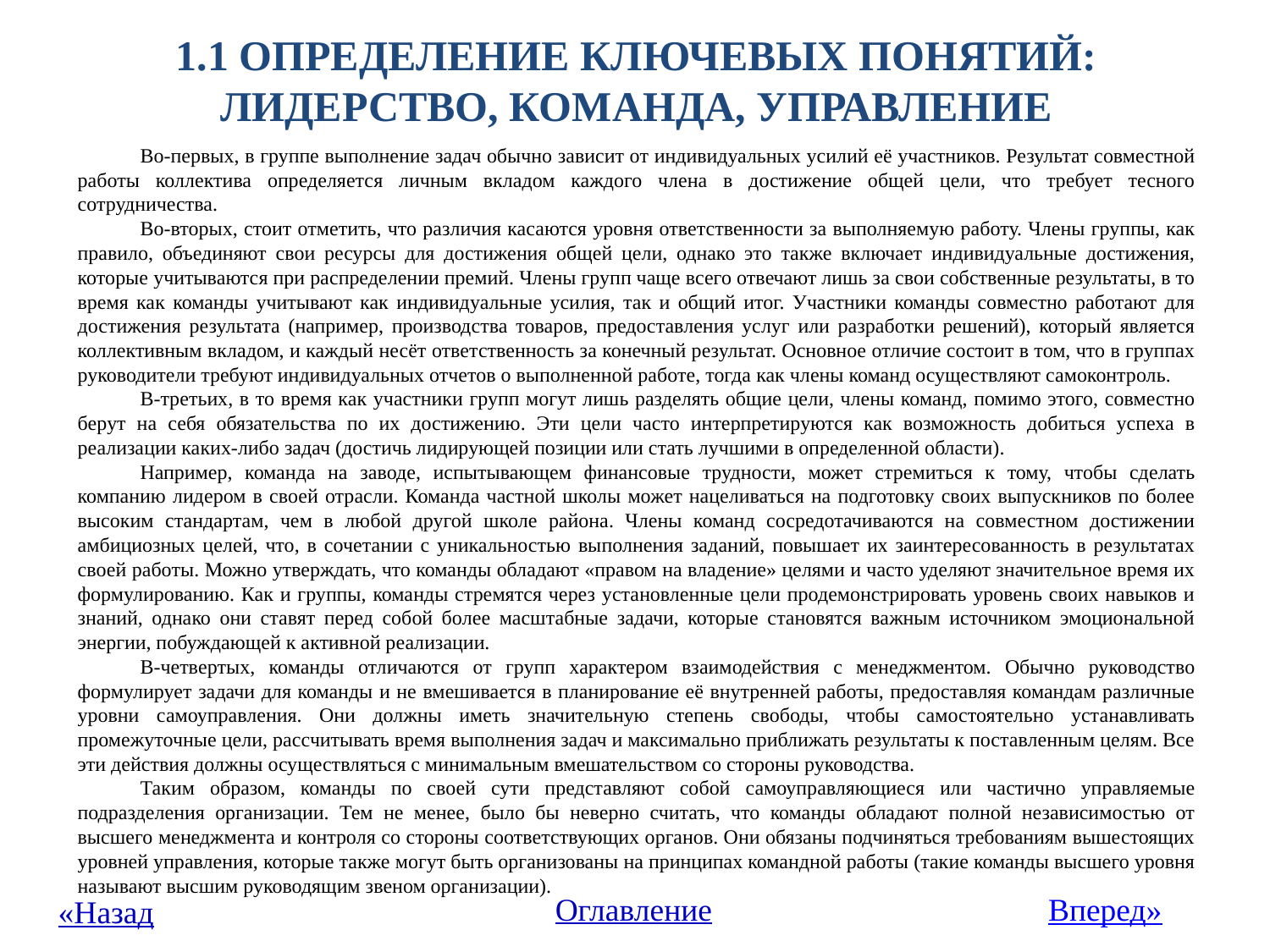

# 1.1 Определение ключевых понятий: лидерство, команда, управление
Во-первых, в группе выполнение задач обычно зависит от индивидуальных усилий её участников. Результат совместной работы коллектива определяется личным вкладом каждого члена в достижение общей цели, что требует тесного сотрудничества.
Во-вторых, стоит отметить, что различия касаются уровня ответственности за выполняемую работу. Члены группы, как правило, объединяют свои ресурсы для достижения общей цели, однако это также включает индивидуальные достижения, которые учитываются при распределении премий. Члены групп чаще всего отвечают лишь за свои собственные результаты, в то время как команды учитывают как индивидуальные усилия, так и общий итог. Участники команды совместно работают для достижения результата (например, производства товаров, предоставления услуг или разработки решений), который является коллективным вкладом, и каждый несёт ответственность за конечный результат. Основное отличие состоит в том, что в группах руководители требуют индивидуальных отчетов о выполненной работе, тогда как члены команд осуществляют самоконтроль.
В-третьих, в то время как участники групп могут лишь разделять общие цели, члены команд, помимо этого, совместно берут на себя обязательства по их достижению. Эти цели часто интерпретируются как возможность добиться успеха в реализации каких-либо задач (достичь лидирующей позиции или стать лучшими в определенной области).
Например, команда на заводе, испытывающем финансовые трудности, может стремиться к тому, чтобы сделать компанию лидером в своей отрасли. Команда частной школы может нацеливаться на подготовку своих выпускников по более высоким стандартам, чем в любой другой школе района. Члены команд сосредотачиваются на совместном достижении амбициозных целей, что, в сочетании с уникальностью выполнения заданий, повышает их заинтересованность в результатах своей работы. Можно утверждать, что команды обладают «правом на владение» целями и часто уделяют значительное время их формулированию. Как и группы, команды стремятся через установленные цели продемонстрировать уровень своих навыков и знаний, однако они ставят перед собой более масштабные задачи, которые становятся важным источником эмоциональной энергии, побуждающей к активной реализации.
В-четвертых, команды отличаются от групп характером взаимодействия с менеджментом. Обычно руководство формулирует задачи для команды и не вмешивается в планирование её внутренней работы, предоставляя командам различные уровни самоуправления. Они должны иметь значительную степень свободы, чтобы самостоятельно устанавливать промежуточные цели, рассчитывать время выполнения задач и максимально приближать результаты к поставленным целям. Все эти действия должны осуществляться с минимальным вмешательством со стороны руководства.
Таким образом, команды по своей сути представляют собой самоуправляющиеся или частично управляемые подразделения организации. Тем не менее, было бы неверно считать, что команды обладают полной независимостью от высшего менеджмента и контроля со стороны соответствующих органов. Они обязаны подчиняться требованиям вышестоящих уровней управления, которые также могут быть организованы на принципах командной работы (такие команды высшего уровня называют высшим руководящим звеном организации).

Оглавление
Вперед»
«Назад